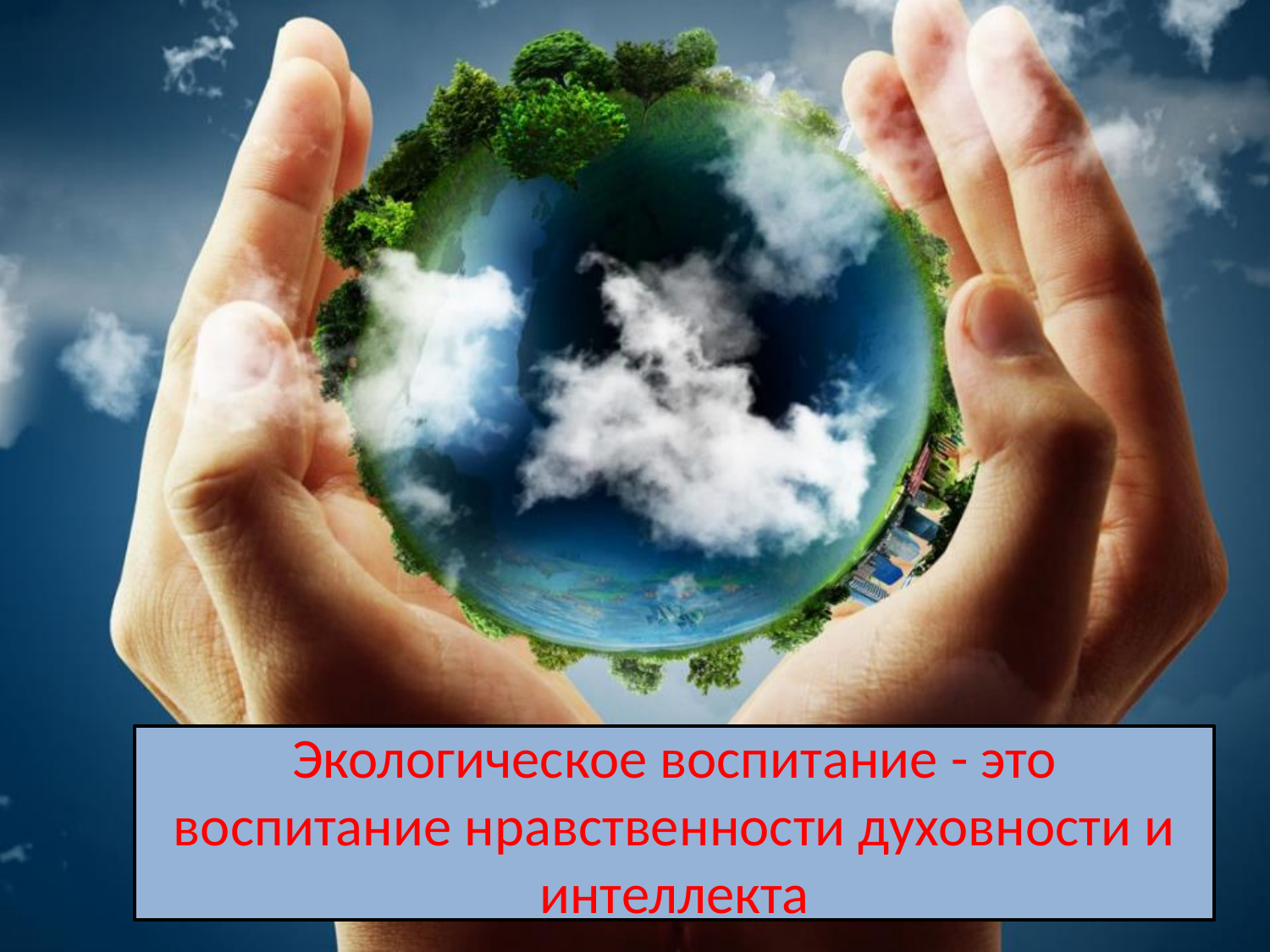

# Экологическое воспитание - это воспитание нравственности духовности и интеллекта